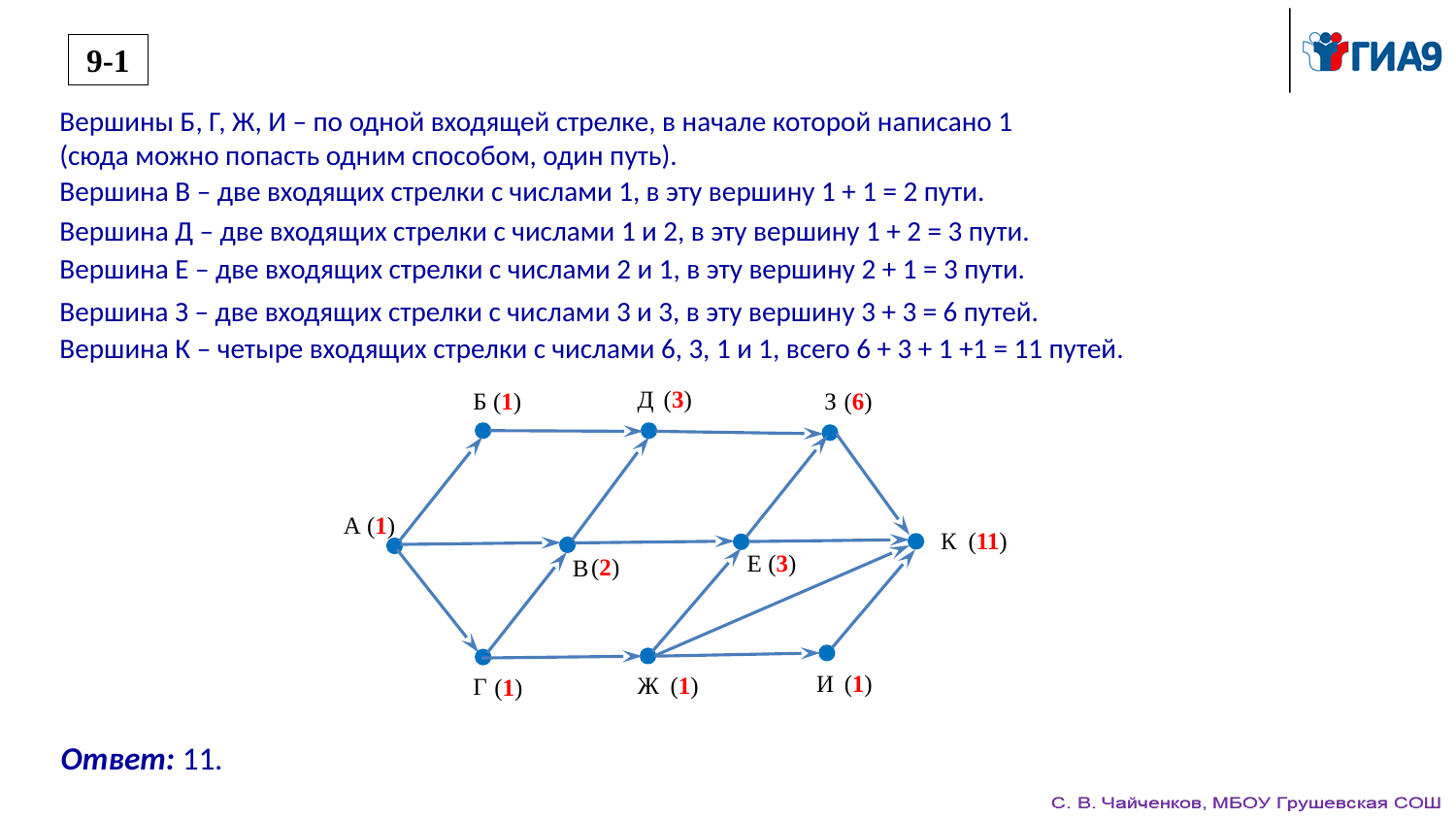

9-1
Вершины Б, Г, Ж, И – по одной входящей стрелке, в начале которой написано 1
(сюда можно попасть одним способом, один путь).
Вершина В – две входящих стрелки с числами 1, в эту вершину 1 + 1 = 2 пути.
Вершина Д – две входящих стрелки с числами 1 и 2, в эту вершину 1 + 2 = 3 пути.
Вершина Е – две входящих стрелки с числами 2 и 1, в эту вершину 2 + 1 = 3 пути.
Вершина З – две входящих стрелки с числами 3 и 3, в эту вершину 3 + 3 = 6 путей.
Вершина К – четыре входящих стрелки с числами 6, 3, 1 и 1, всего 6 + 3 + 1 +1 = 11 путей.

(3)
Д
(1)
Б
З
(6)

А (1)
К
(11)

Е
(3)
(2)
В

И
(1)
Ж
(1)
Г
(1)
Ответ: 11.